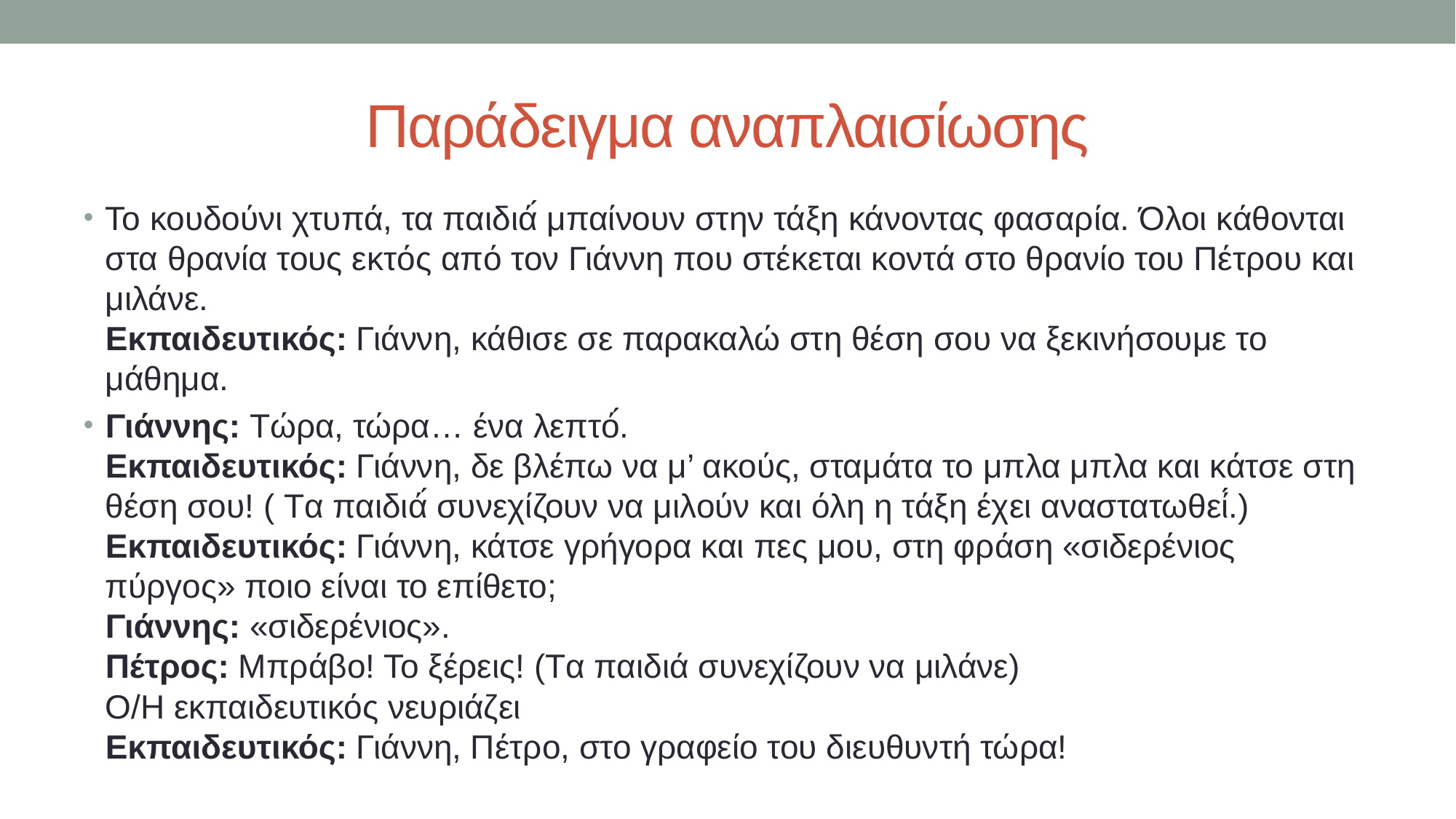

# Παράδειγμα αναπλαισίωσης
Το κουδούνι χτυπά, τα παιδιά́ μπαίνουν στην τάξη κάνοντας φασαρία. Όλοι κάθονται στα θρανία τους εκτός από τον Γιάννη που στέκεται κοντά στο θρανίο του Πέτρου και μιλάνε.
Εκπαιδευτικός: Γιάννη, κάθισε σε παρακαλώ στη θέση σου να ξεκινήσουμε το μάθημα.
Γιάννης: Τώρα, τώρα… ένα λεπτό́.
Εκπαιδευτικός: Γιάννη, δε βλέπω να μ’ ακούς, σταμάτα το μπλα μπλα και κάτσε στη θέση σου! ( Tα παιδιά́ συνεχίζουν να μιλούν και όλη η τάξη έχει αναστατωθεί́.)
Εκπαιδευτικός: Γιάννη, κάτσε γρήγορα και πες μου, στη φράση «σιδερένιος πύργος» ποιο είναι το επίθετο;
Γιάννης: «σιδερένιος».
Πέτρος: Μπράβο! Το ξέρεις! (Tα παιδιά συνεχίζουν να μιλάνε)
Ο/Η εκπαιδευτικός νευριάζει
Εκπαιδευτικός: Γιάννη, Πέτρο, στο γραφείο του διευθυντή τώρα!